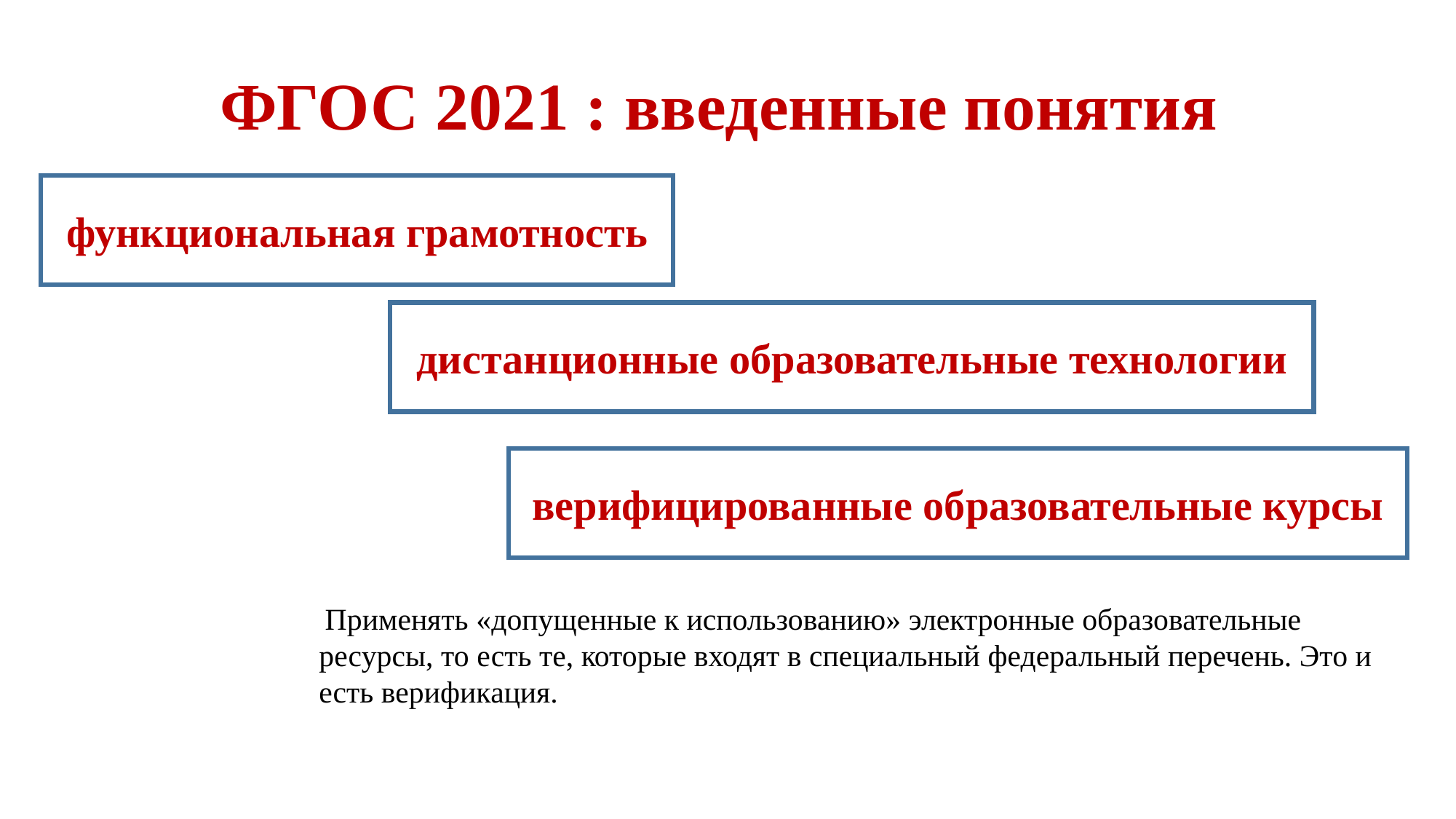

# ФГОС 2021 : введенные понятия
функциональная грамотность
дистанционные образовательные технологии
верифицированные образовательные курсы
 Применять «допущенные к использованию» электронные образовательные ресурсы, то есть те, которые входят в специальный федеральный перечень. Это и есть верификация.